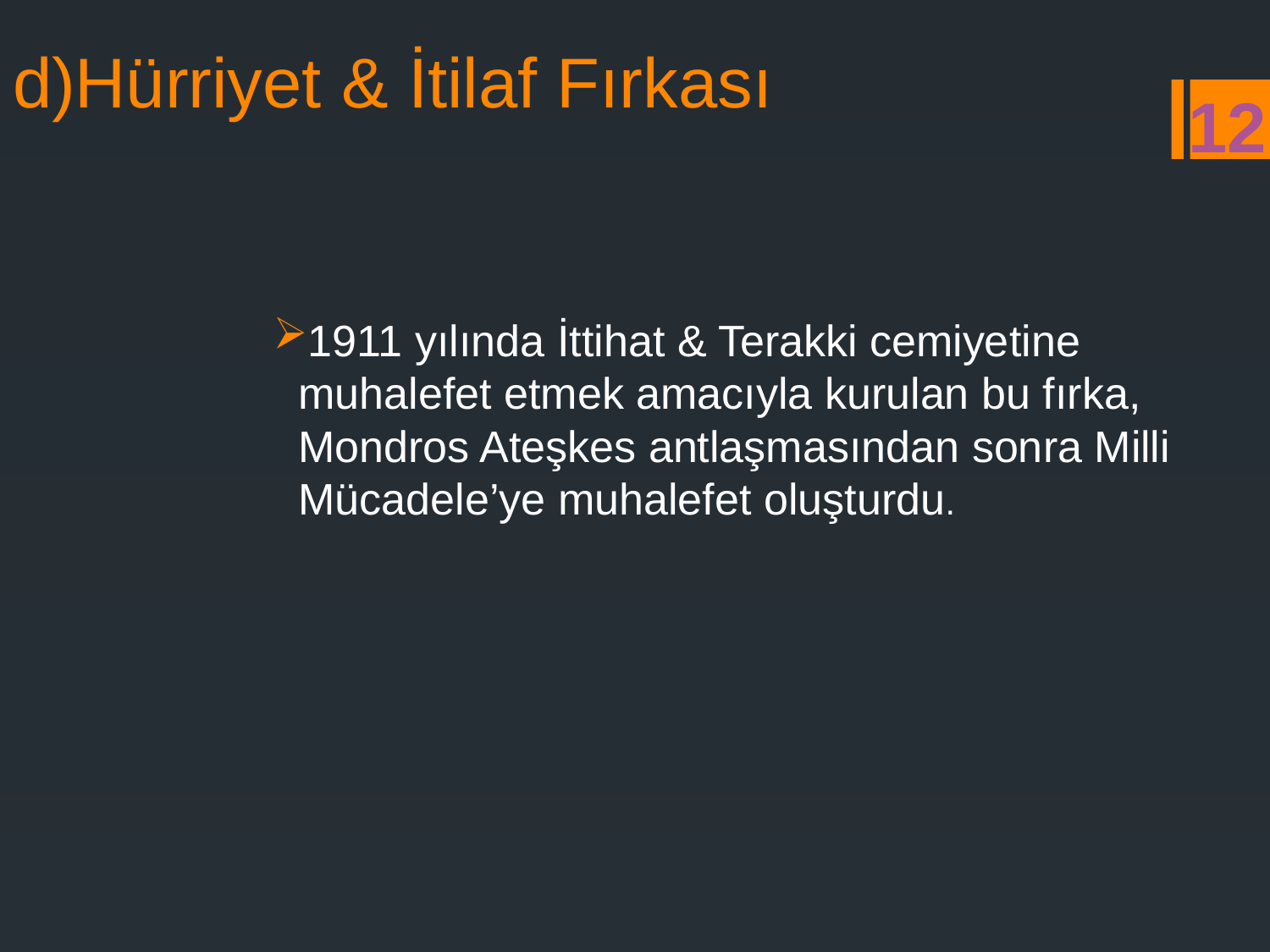

# d)Hürriyet & İtilaf Fırkası
12
1911 yılında İttihat & Terakki cemiyetine muhalefet etmek amacıyla kurulan bu fırka, Mondros Ateşkes antlaşmasından sonra Milli Mücadele’ye muhalefet oluşturdu.